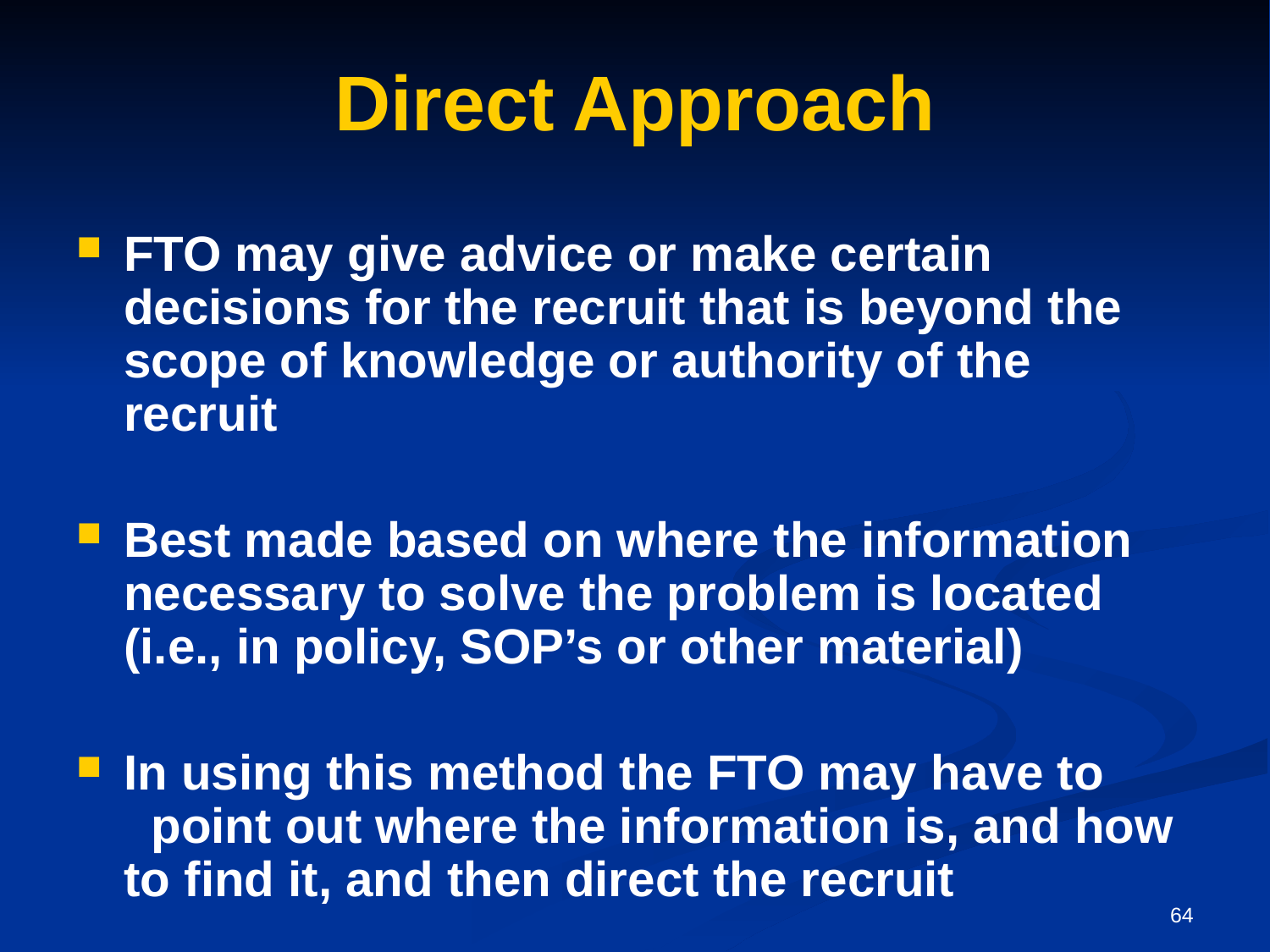

# Direct Approach
FTO may give advice or make certain decisions for the recruit that is beyond the scope of knowledge or authority of the recruit

Best made based on where the information necessary to solve the problem is located (i.e., in policy, SOP’s or other material)

In using this method the FTO may have to	      point out where the information is, and how to find it, and then direct the recruit
64